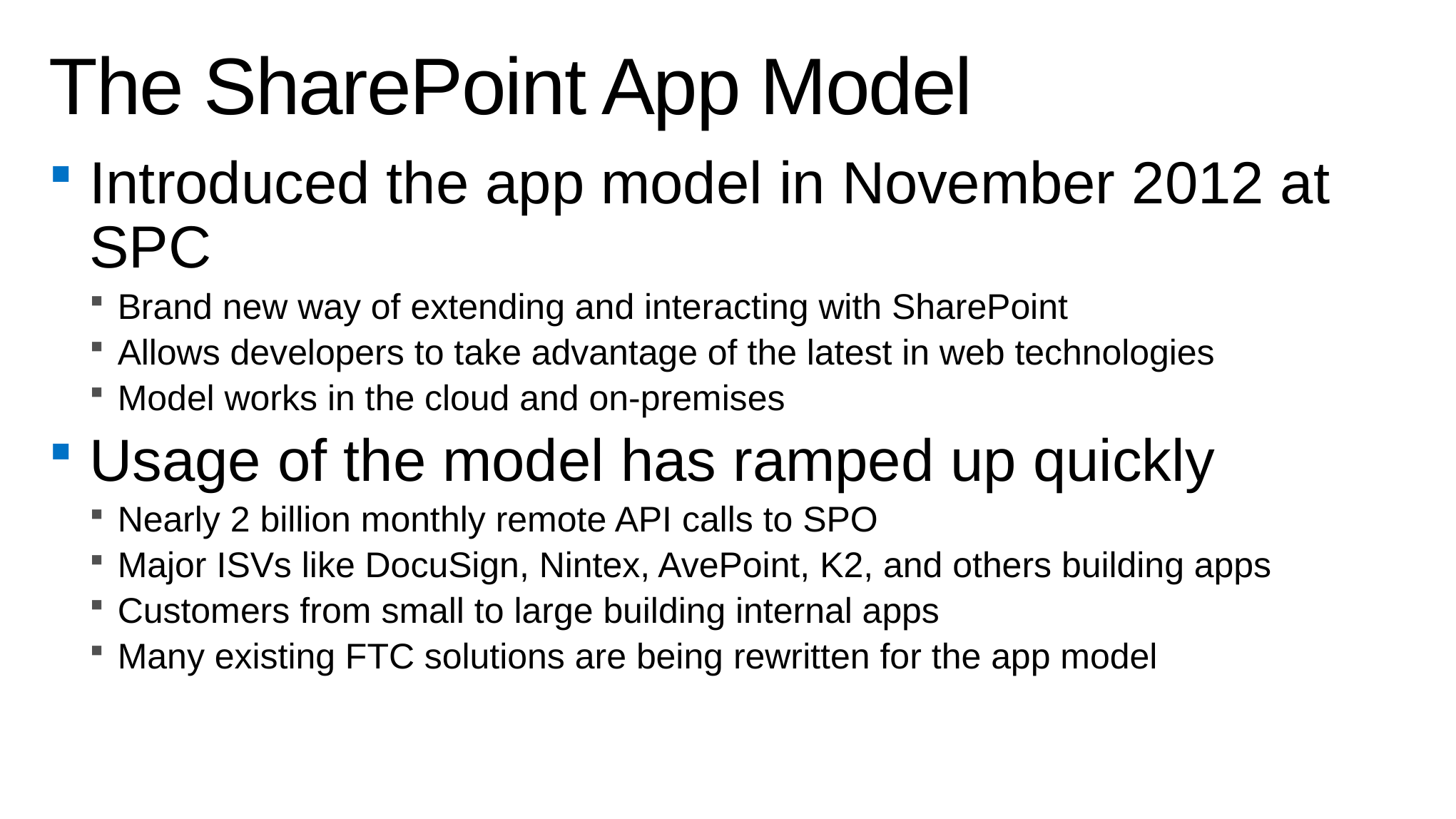

# The SharePoint App Model
Introduced the app model in November 2012 at SPC
Brand new way of extending and interacting with SharePoint
Allows developers to take advantage of the latest in web technologies
Model works in the cloud and on-premises
Usage of the model has ramped up quickly
Nearly 2 billion monthly remote API calls to SPO
Major ISVs like DocuSign, Nintex, AvePoint, K2, and others building apps
Customers from small to large building internal apps
Many existing FTC solutions are being rewritten for the app model